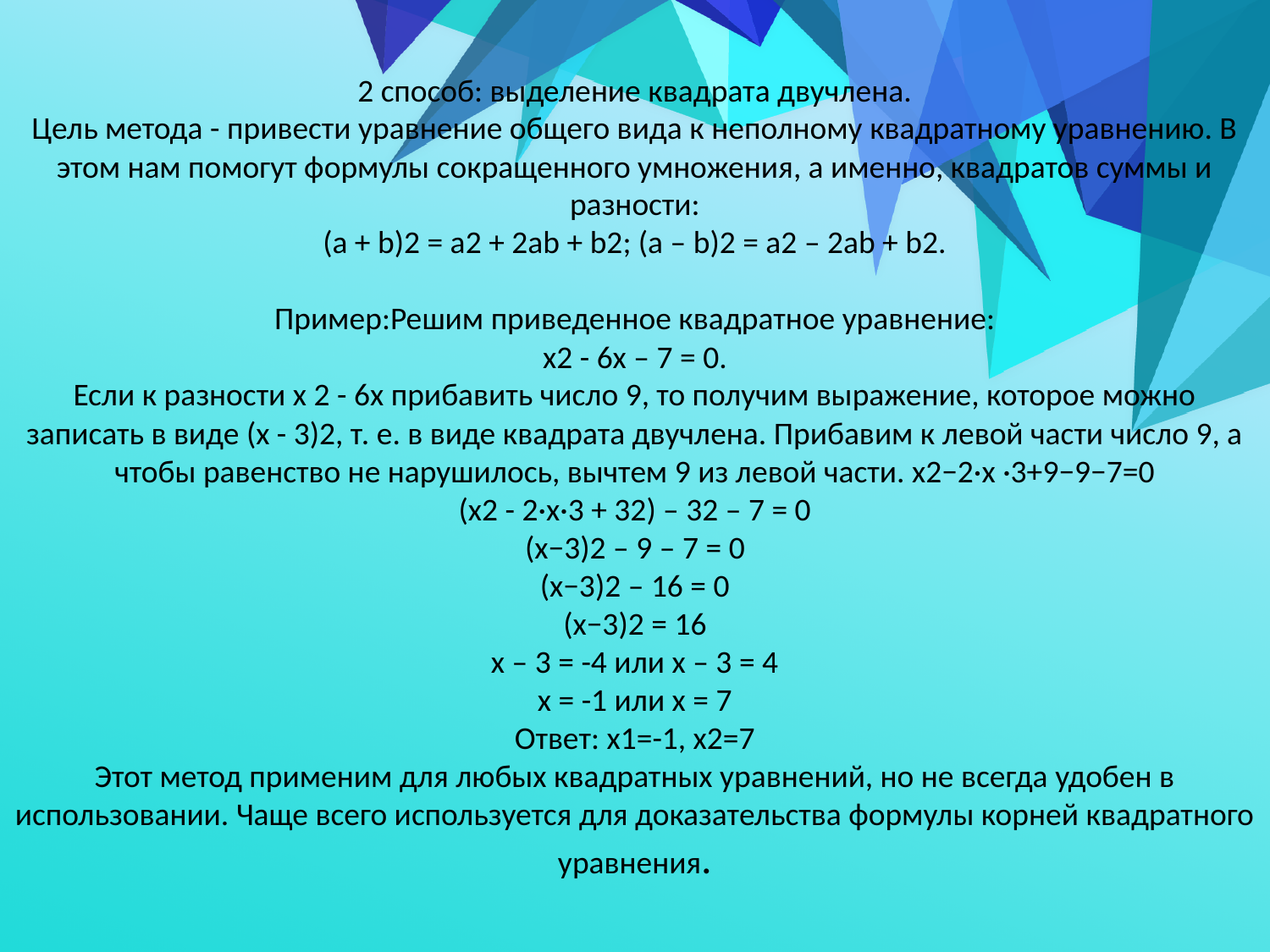

# 2 способ: выделение квадрата двучлена. Цель метода - привести уравнение общего вида к неполному квадратному уравнению. В этом нам помогут формулы сокращенного умножения, а именно, квадратов суммы и разности: (а + b)2 = a2 + 2ab + b2; (a – b)2 = a2 – 2ab + b2. Пример:Решим приведенное квадратное уравнение: x2 - 6х – 7 = 0. Если к разности х 2 - 6х прибавить число 9, то получим выражение, которое можно записать в виде (х - 3)2, т. е. в виде квадрата двучлена. Прибавим к левой части число 9, а чтобы равенство не нарушилось, вычтем 9 из левой части. x2−2·x ·3+9−9−7=0 (х2 - 2·х·3 + 32) – 32 – 7 = 0 (x−3)2 – 9 – 7 = 0 (x−3)2 – 16 = 0 (x−3)2 = 16 x – 3 = -4 или х – 3 = 4 x = -1 или х = 7 Ответ: х1=-1, х2=7 Этот метод применим для любых квадратных уравнений, но не всегда удобен в использовании. Чаще всего используется для доказательства формулы корней квадратного уравнения.